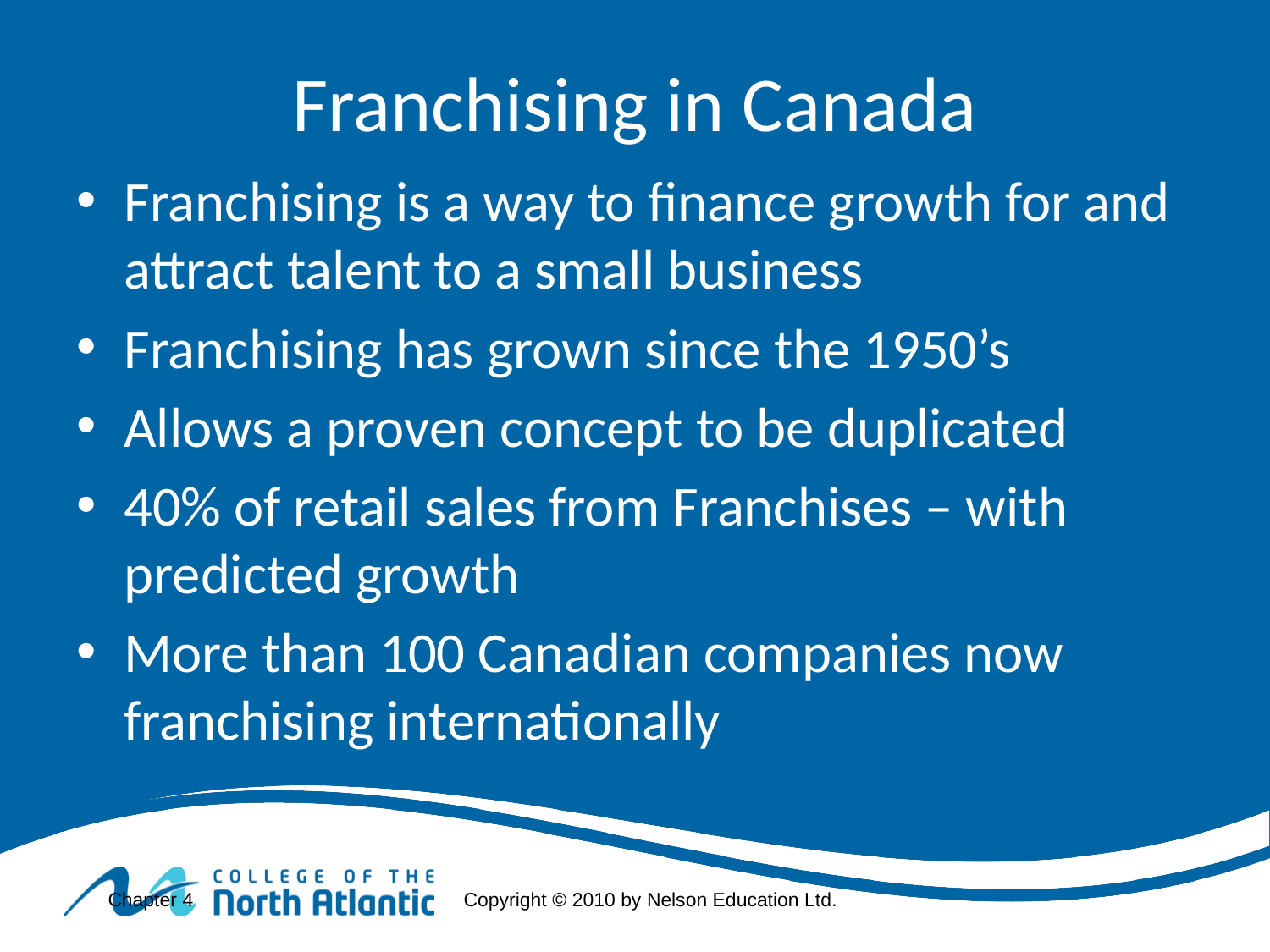

# Franchising in Canada
Franchising is a way to finance growth for and attract talent to a small business
Franchising has grown since the 1950’s
Allows a proven concept to be duplicated
40% of retail sales from Franchises – with predicted growth
More than 100 Canadian companies now franchising internationally